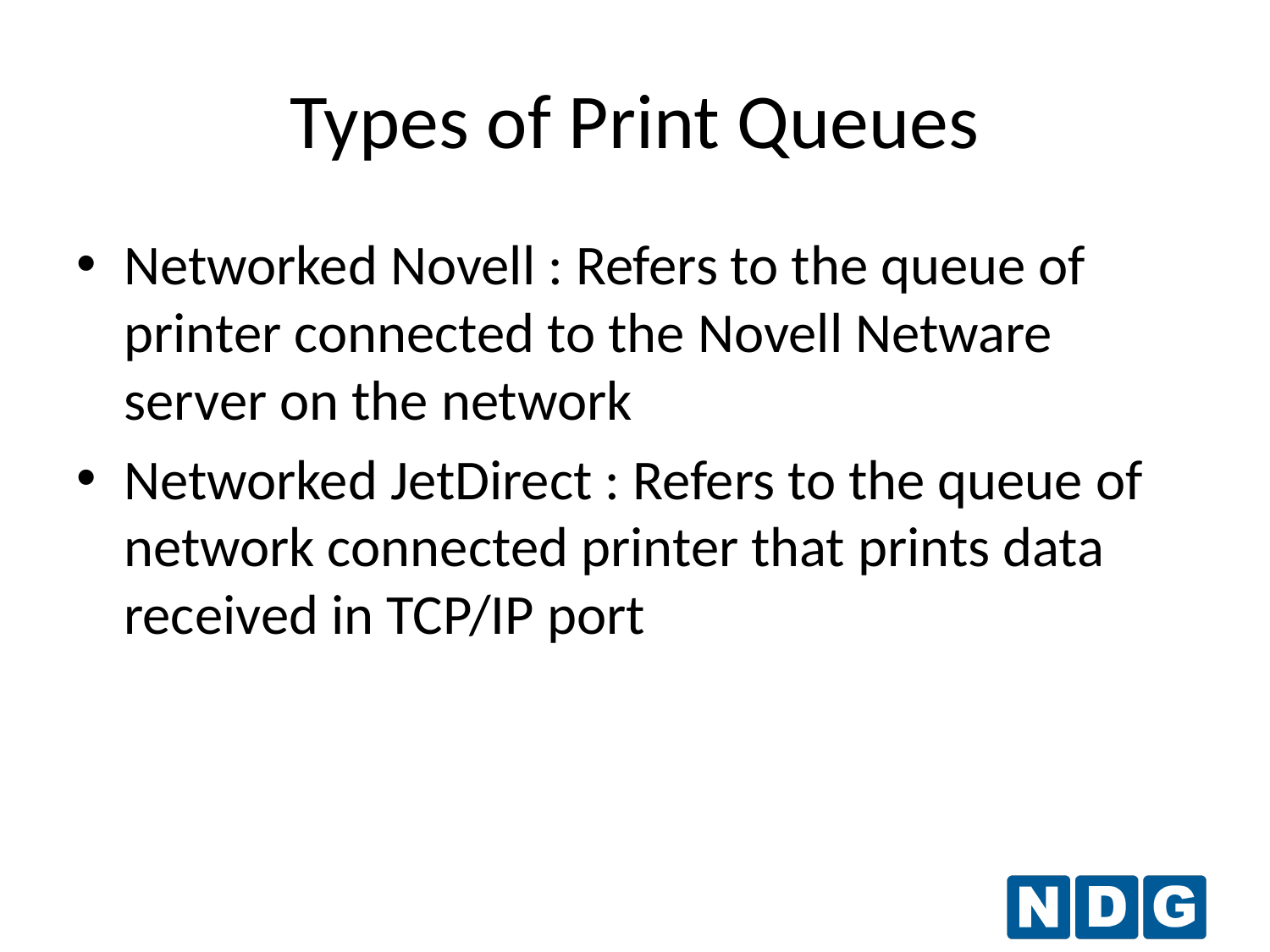

Types of Print Queues
Networked Novell : Refers to the queue of printer connected to the Novell Netware server on the network
Networked JetDirect : Refers to the queue of network connected printer that prints data received in TCP/IP port